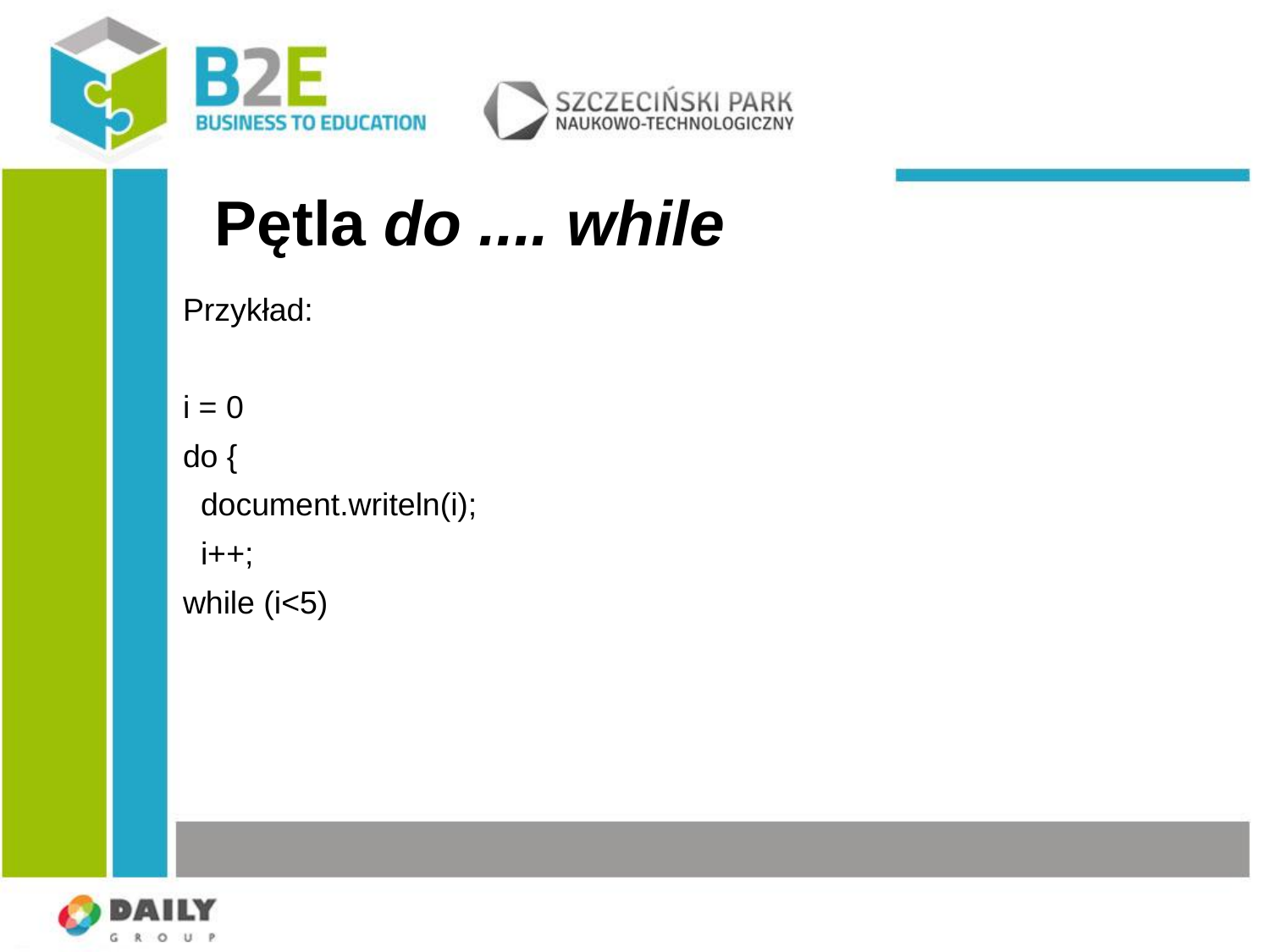

# Pętla do .... while
Przykład:

i = 0
do {
  document.writeln(i);
  i++;
while (i<5)